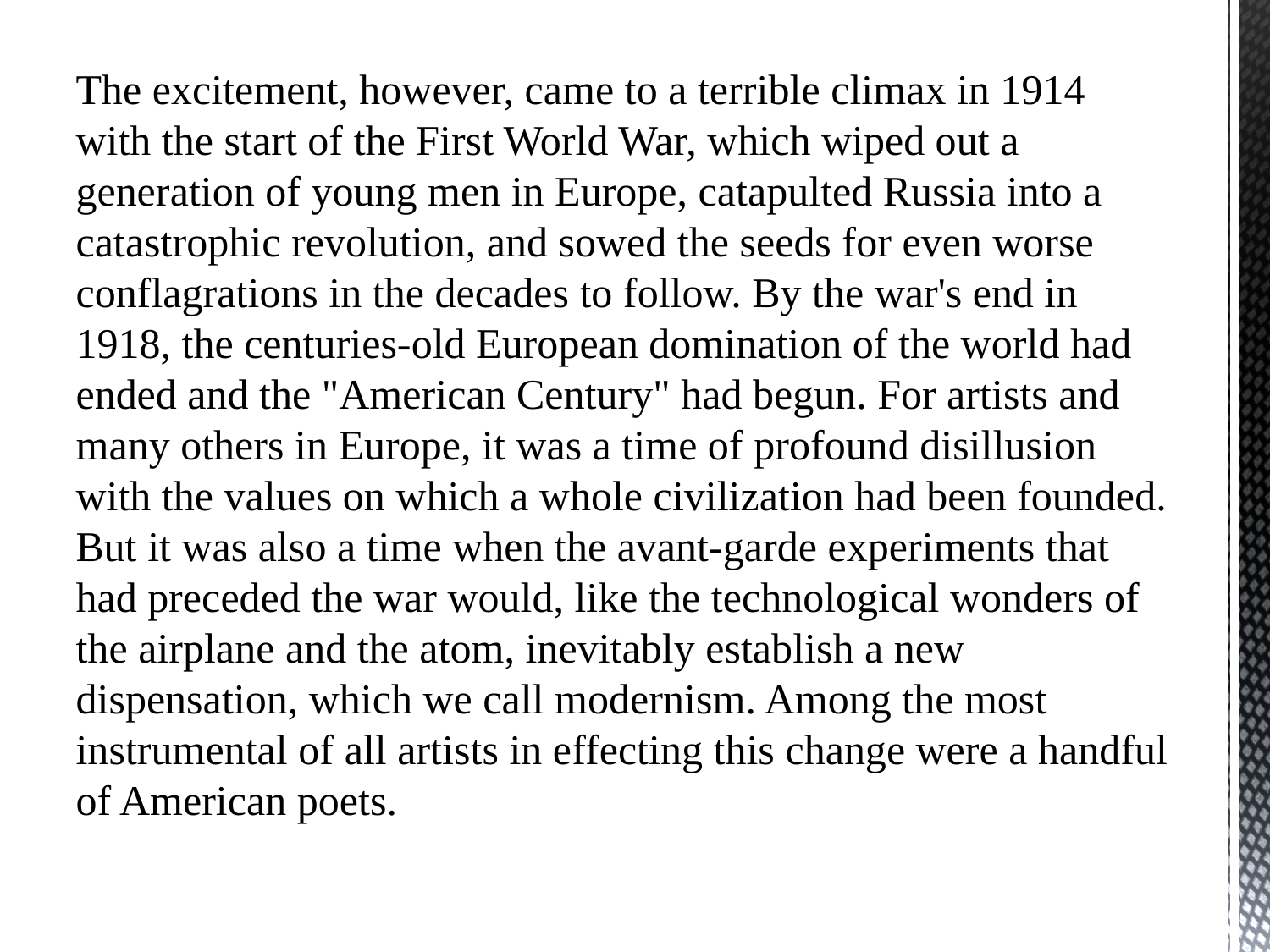

The excitement, however, came to a terrible climax in 1914 with the start of the First World War, which wiped out a generation of young men in Europe, catapulted Russia into a catastrophic revolution, and sowed the seeds for even worse conflagrations in the decades to follow. By the war's end in 1918, the centuries-old European domination of the world had ended and the "American Century" had begun. For artists and many others in Europe, it was a time of profound disillusion with the values on which a whole civilization had been founded. But it was also a time when the avant-garde experiments that had preceded the war would, like the technological wonders of the airplane and the atom, inevitably establish a new dispensation, which we call modernism. Among the most instrumental of all artists in effecting this change were a handful of American poets.